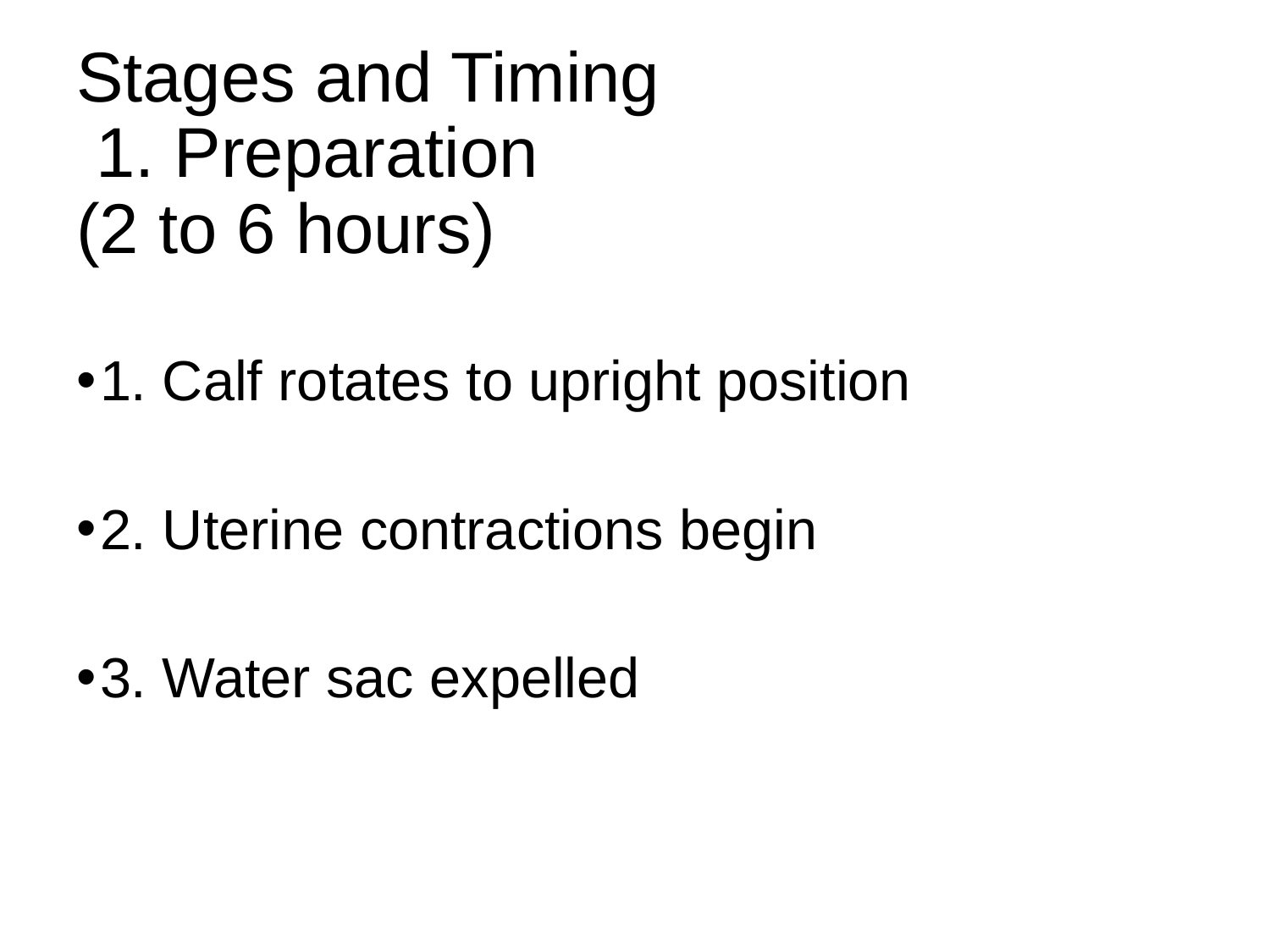

# Stages and Timing 1. Preparation (2 to 6 hours)
1. Calf rotates to upright position

2. Uterine contractions begin

3. Water sac expelled